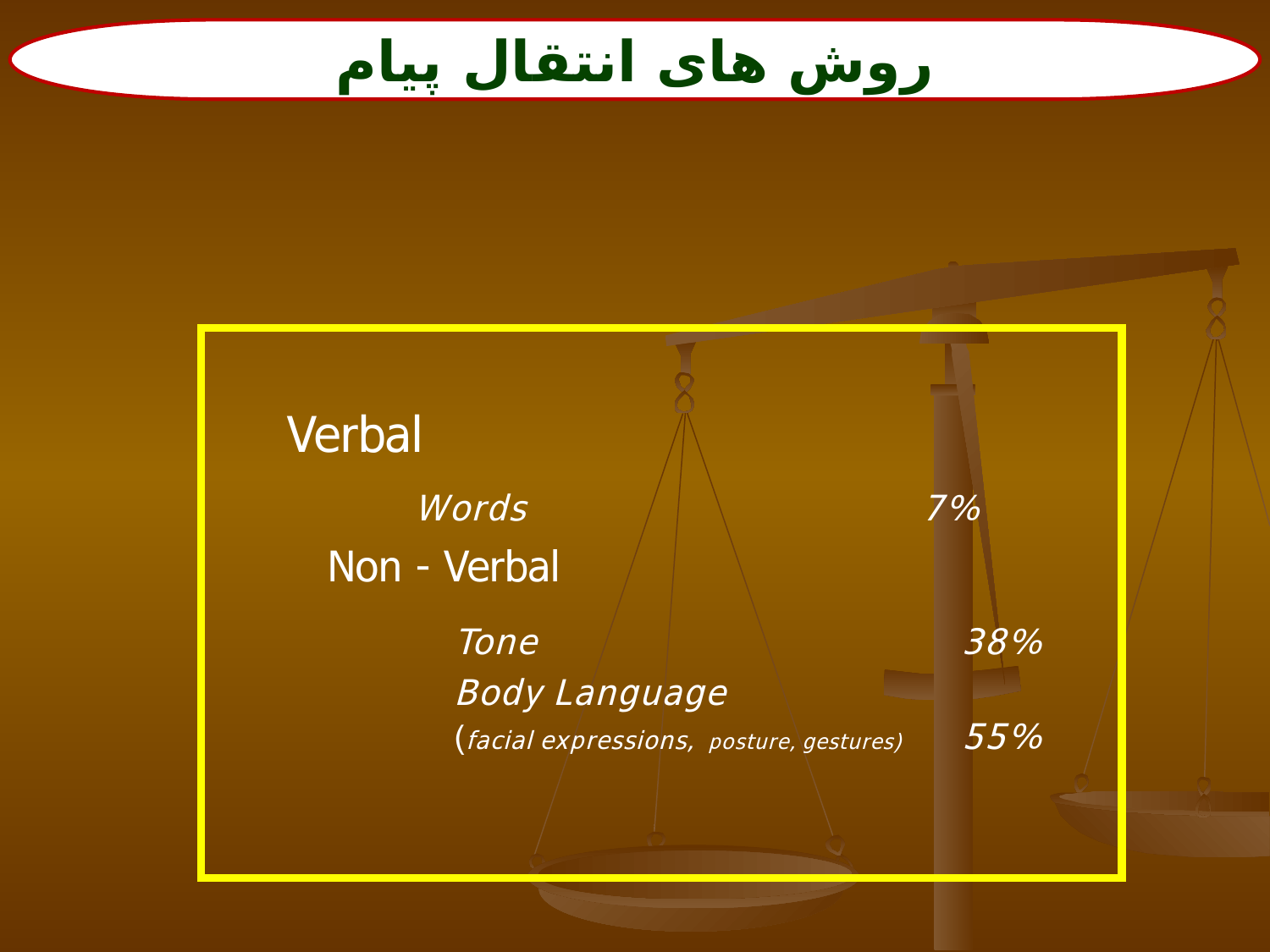

روش های انتقال پیام

     	Verbal
		Words				7%
  	Non - Verbal

		Tone 				38%
		Body Language
		(facial expressions, 	posture, gestures)	55%